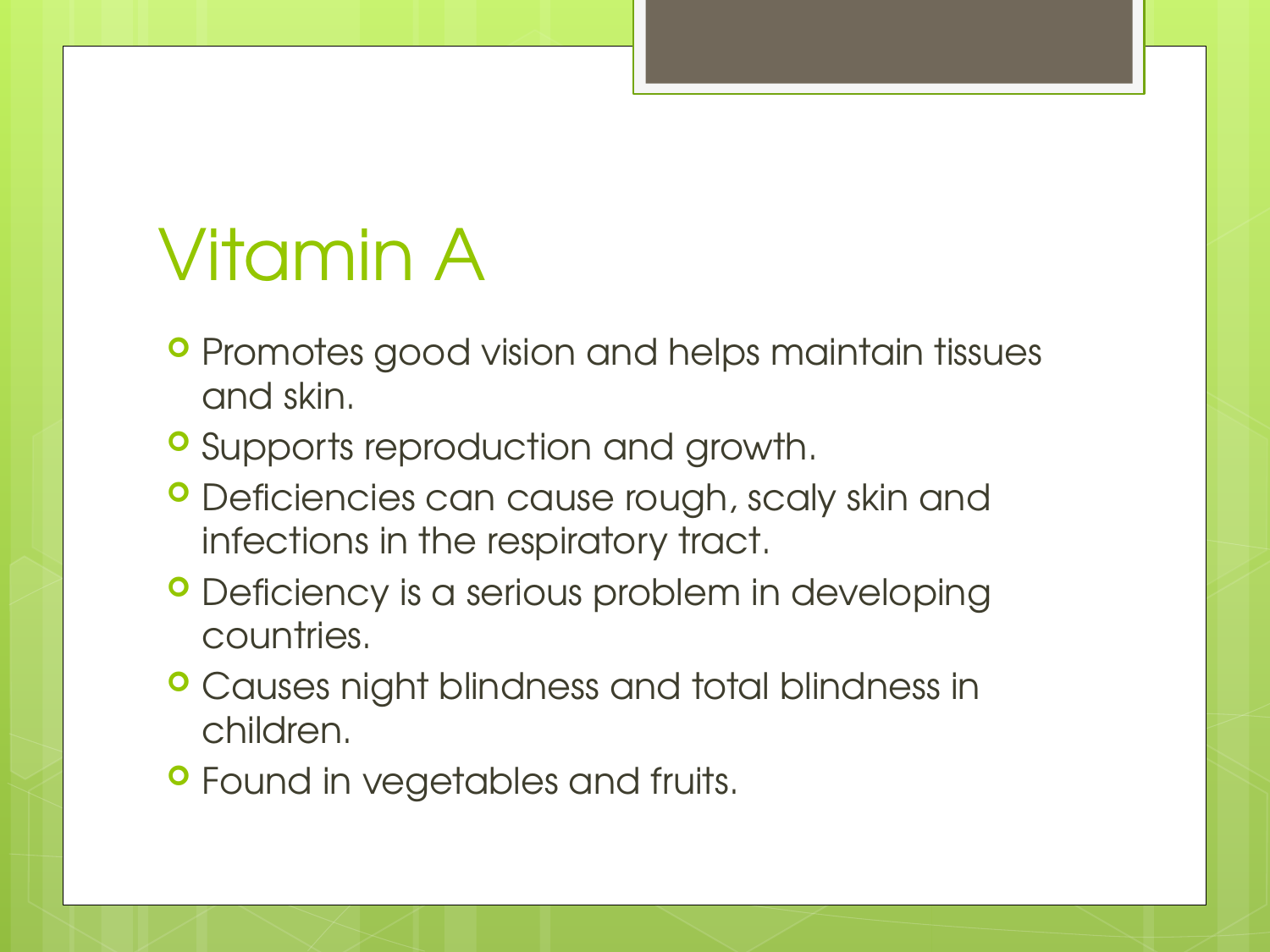

# Vitamin A
Promotes good vision and helps maintain tissues and skin.
Supports reproduction and growth.
Deficiencies can cause rough, scaly skin and infections in the respiratory tract.
Deficiency is a serious problem in developing countries.
Causes night blindness and total blindness in children.
Found in vegetables and fruits.